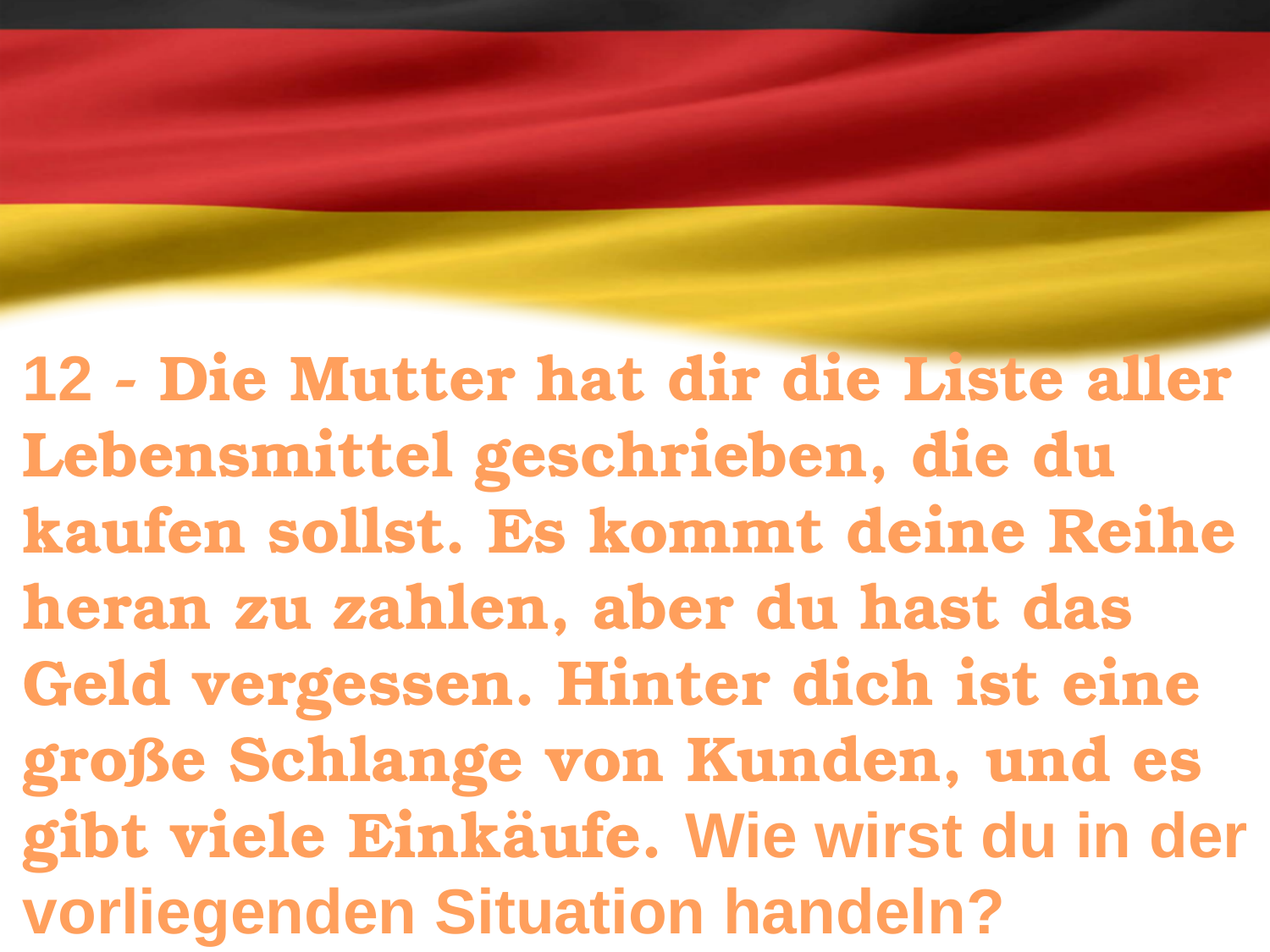

12 - Die Mutter hat dir die Liste aller Lebensmittel geschrieben, die du kaufen sollst. Es kommt deine Reihe heran zu zahlen, aber du hast das Geld vergessen. Hinter dich ist eine große Schlange von Kunden, und es gibt viele Einkäufe. Wie wirst du in der vorliegenden Situation handeln?